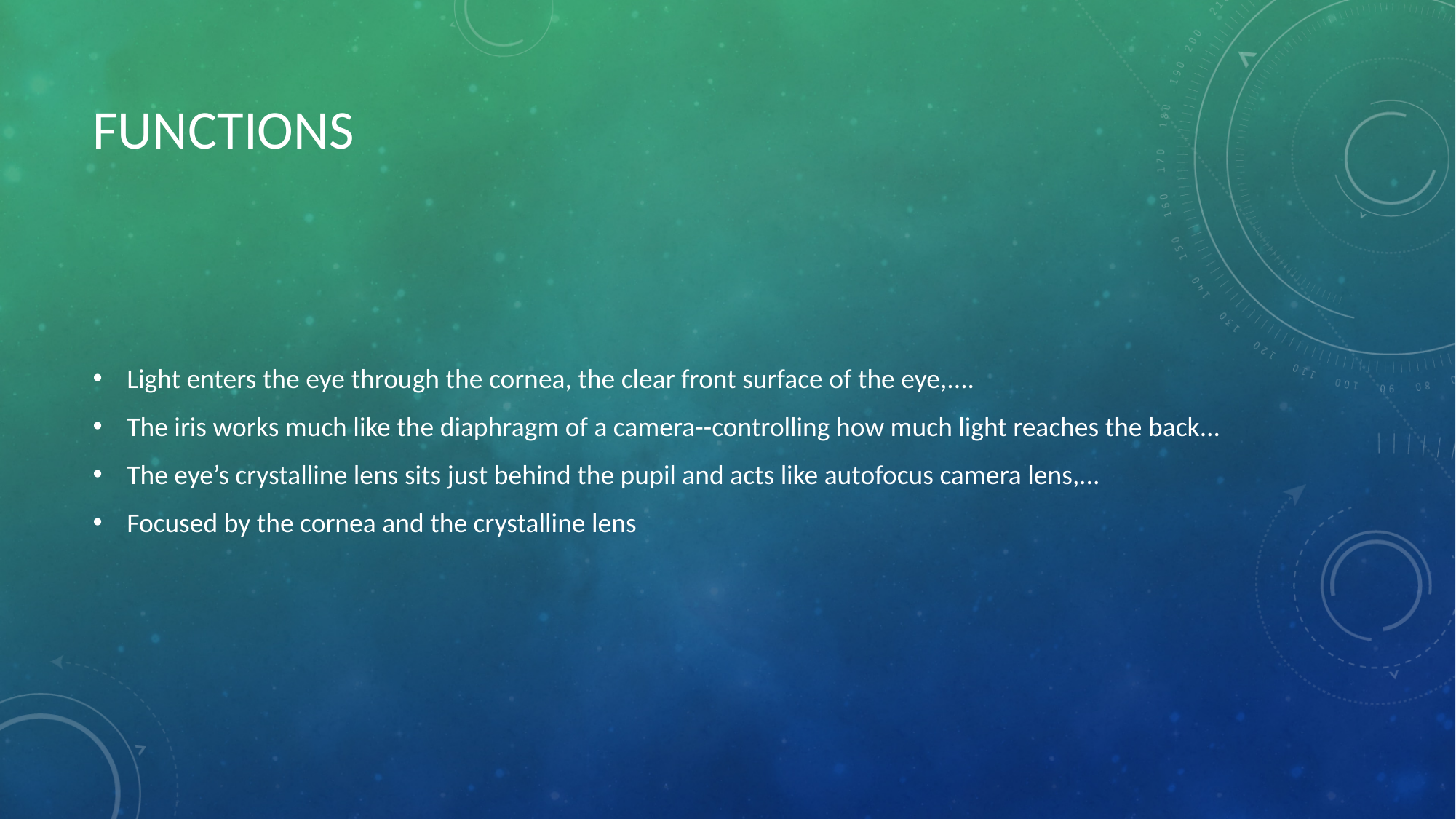

# FUNCTIONS
Light enters the eye through the cornea, the clear front surface of the eye,....
The iris works much like the diaphragm of a camera--controlling how much light reaches the back...
The eye’s crystalline lens sits just behind the pupil and acts like autofocus camera lens,...
Focused by the cornea and the crystalline lens